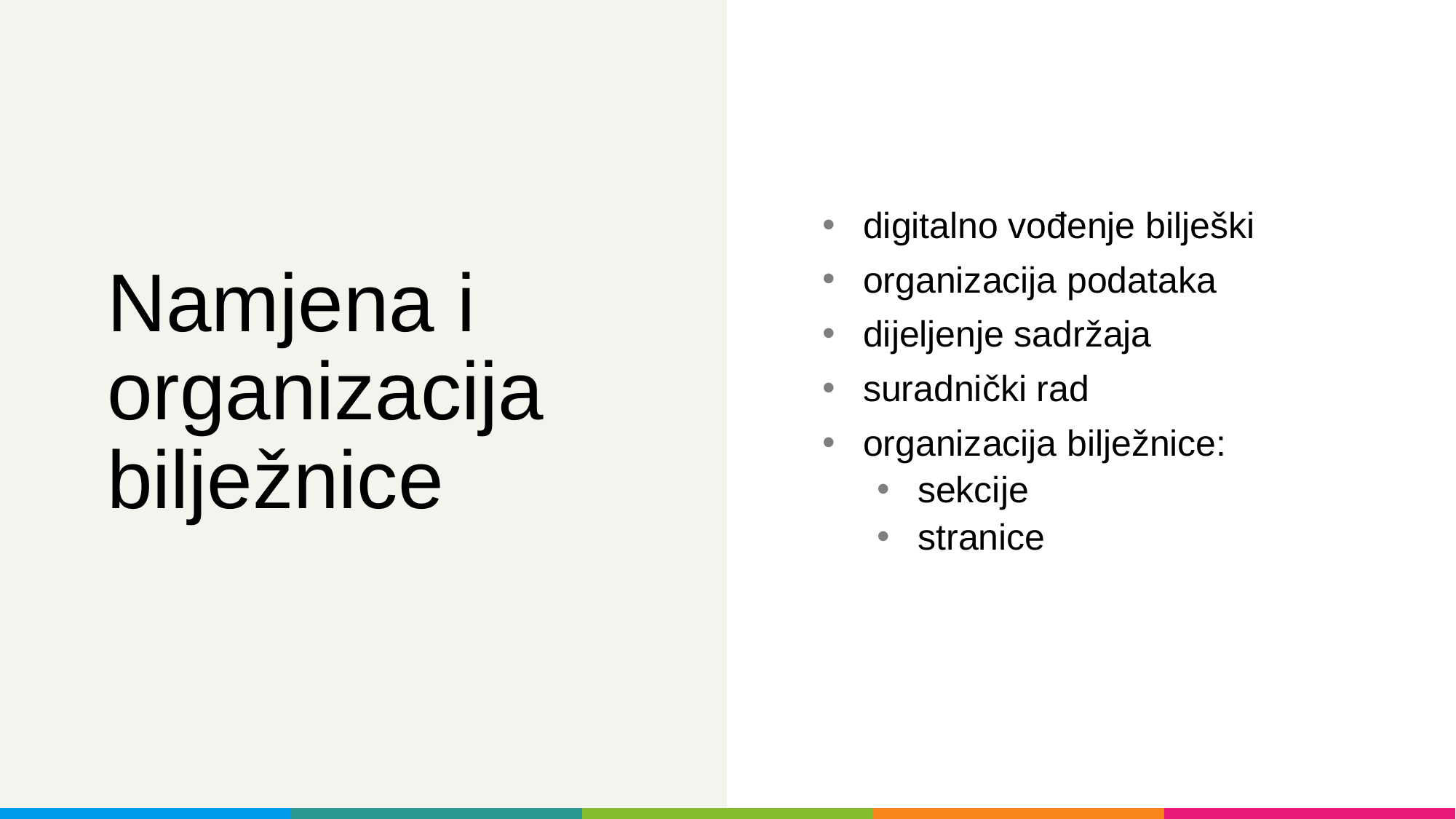

digitalno vođenje bilješki
organizacija podataka
dijeljenje sadržaja
suradnički rad
organizacija bilježnice:
sekcije
stranice

# Namjena i organizacija bilježnice